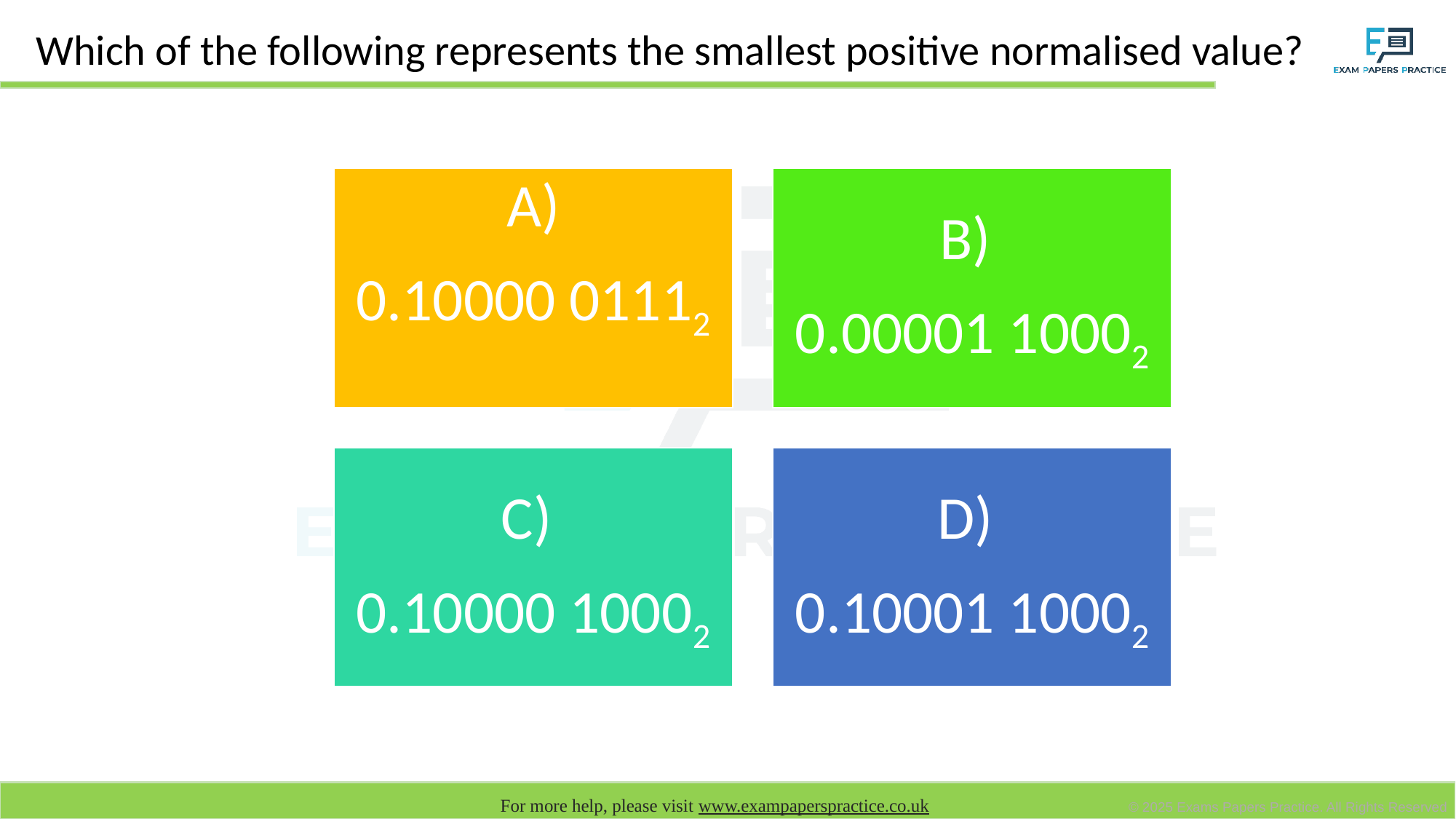

# Which of the following represents the smallest positive normalised value?
A)
0.10000 01112
B)
0.00001 10002
C)
0.10000 10002
D)
0.10001 10002